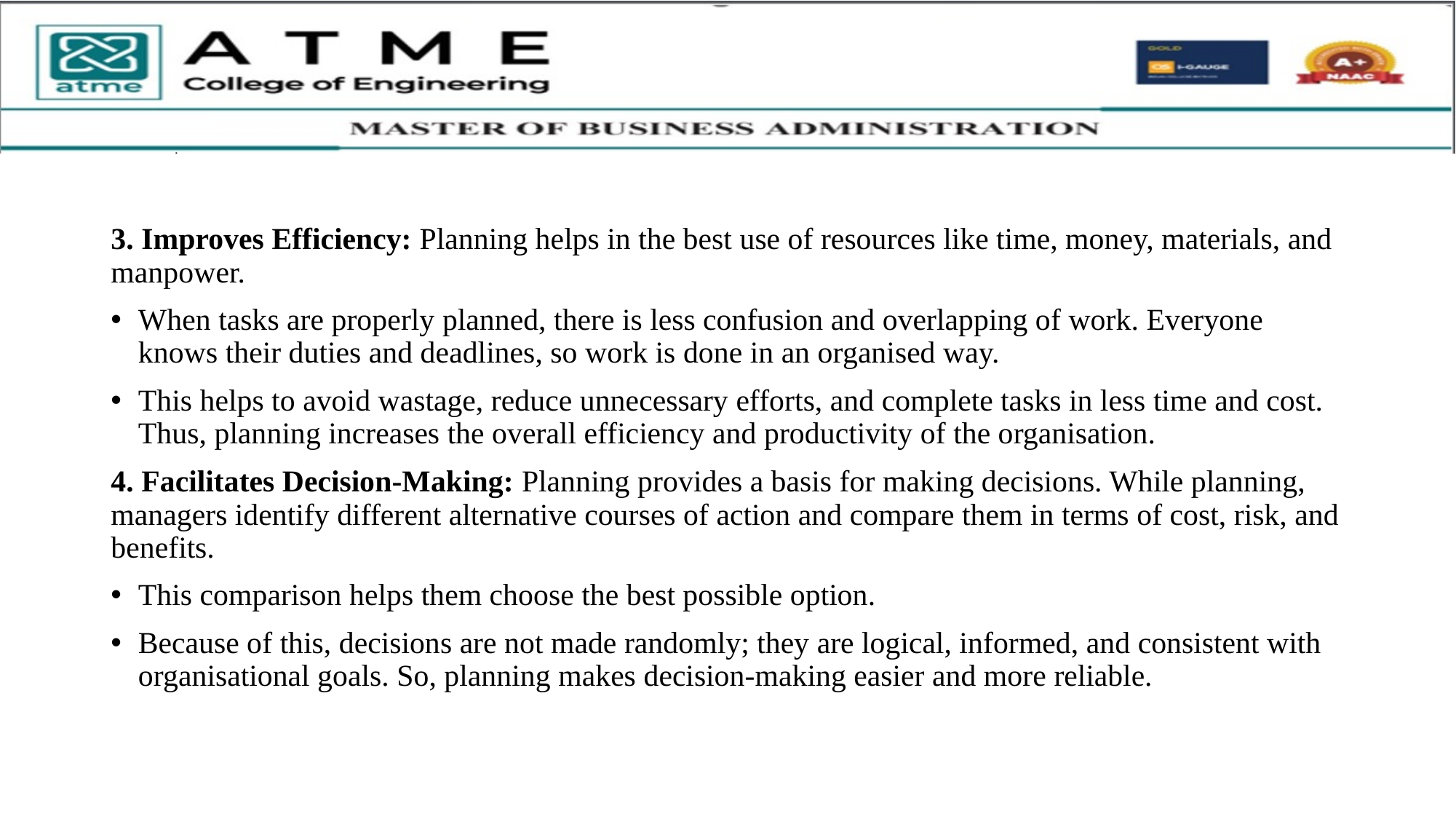

3. Improves Efficiency: Planning helps in the best use of resources like time, money, materials, and manpower.
When tasks are properly planned, there is less confusion and overlapping of work. Everyone knows their duties and deadlines, so work is done in an organised way.
This helps to avoid wastage, reduce unnecessary efforts, and complete tasks in less time and cost. Thus, planning increases the overall efficiency and productivity of the organisation.
4. Facilitates Decision-Making: Planning provides a basis for making decisions. While planning, managers identify different alternative courses of action and compare them in terms of cost, risk, and benefits.
This comparison helps them choose the best possible option.
Because of this, decisions are not made randomly; they are logical, informed, and consistent with organisational goals. So, planning makes decision-making easier and more reliable.